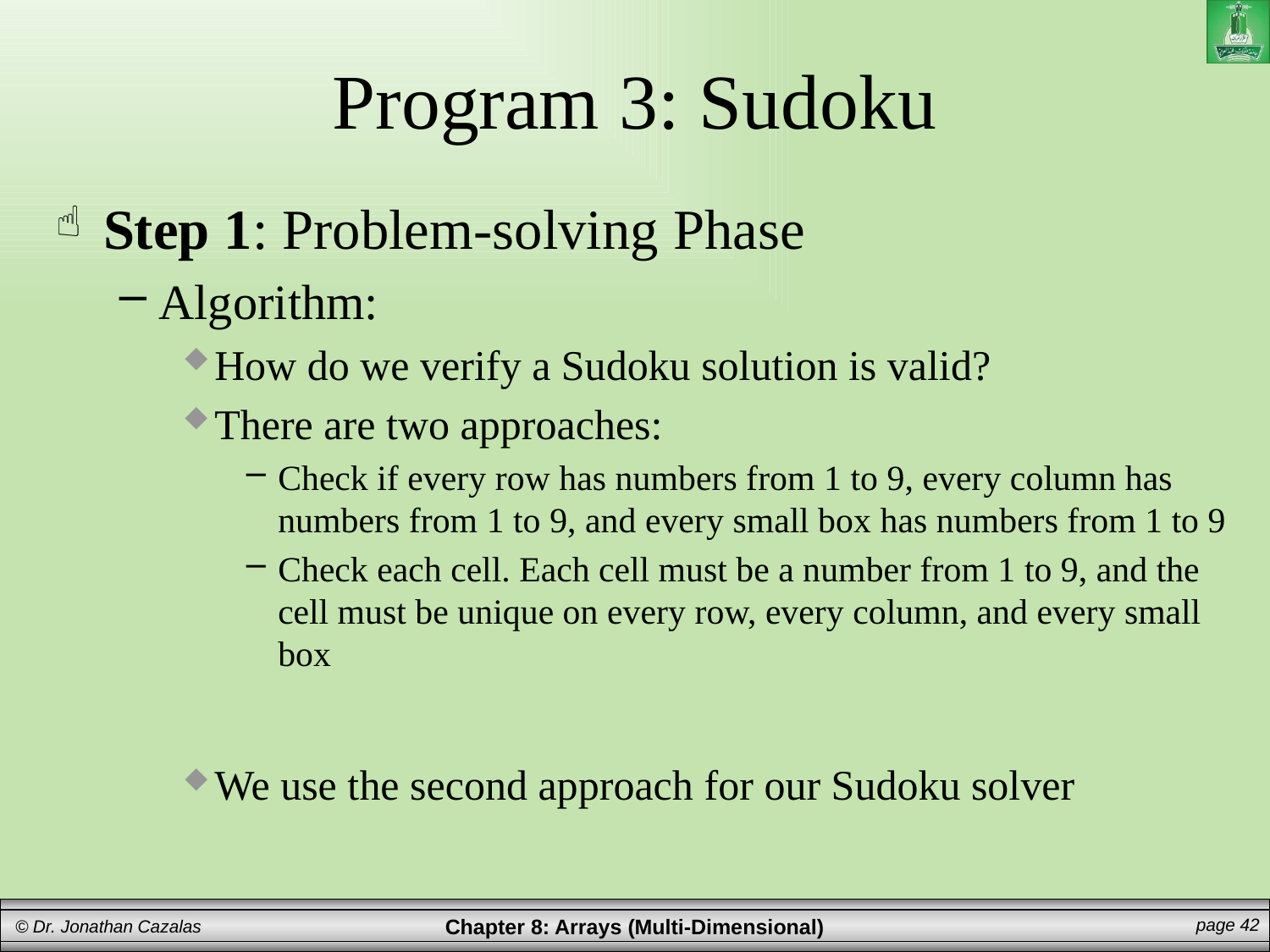

# Program 3: Sudoku
Step 1: Problem-solving Phase
Algorithm:
How do we verify a Sudoku solution is valid?
There are two approaches:
Check if every row has numbers from 1 to 9, every column has numbers from 1 to 9, and every small box has numbers from 1 to 9
Check each cell. Each cell must be a number from 1 to 9, and the cell must be unique on every row, every column, and every small box

We use the second approach for our Sudoku solver